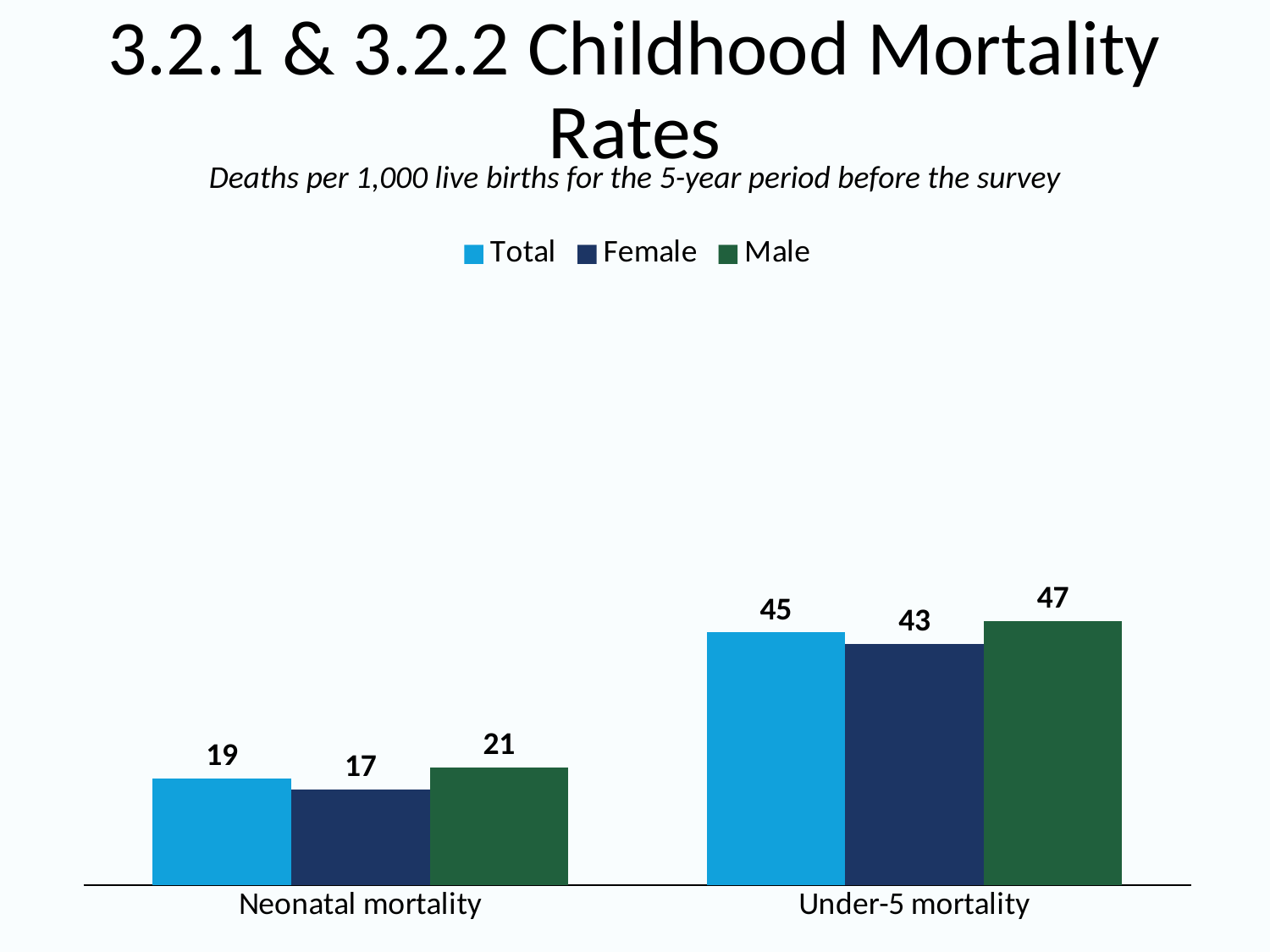

# 3.2.1 & 3.2.2 Childhood Mortality Rates
Deaths per 1,000 live births for the 5-year period before the survey

### Chart

| Category | Total | Female | Male |
|---|---|---|---|
| Neonatal mortality | 19.0 | 17.0 | 21.0 |
| Under-5 mortality | 45.0 | 43.0 | 47.0 |